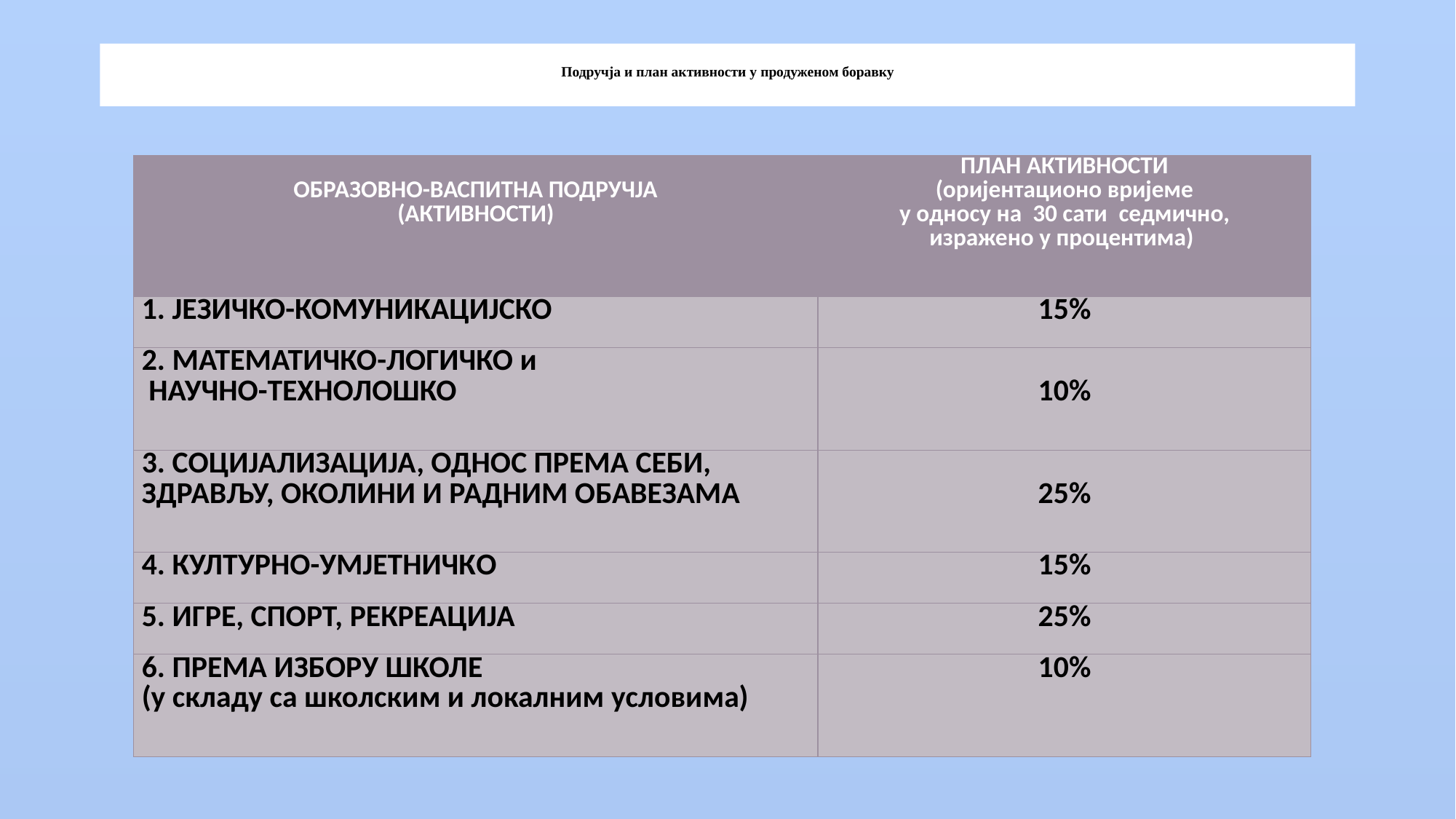

# Подручја и план активности у продуженом боравку
| ОБРАЗОВНО-ВАСПИТНА ПОДРУЧЈА (АКТИВНОСТИ) | ПЛАН АКТИВНОСТИ (оријентационо вријеме у односу на 30 сати седмично, изражено у процентима) |
| --- | --- |
| 1. ЈЕЗИЧКО-КОМУНИКАЦИЈСКО | 15% |
| 2. МАТЕМАТИЧКО-ЛОГИЧКО и НАУЧНО-ТЕХНОЛОШКО | 10% |
| 3. СОЦИЈАЛИЗАЦИЈА, ОДНОС ПРЕМА СЕБИ, ЗДРАВЉУ, OКОЛИНИ И РАДНИМ ОБАВЕЗАМА | 25% |
| 4. КУЛТУРНО-УМЈЕТНИЧКО | 15% |
| 5. ИГРЕ, СПОРТ, РЕКРЕАЦИЈА | 25% |
| 6. ПРЕМА ИЗБОРУ ШКОЛЕ (у складу са школским и локалним условима) | 10% |